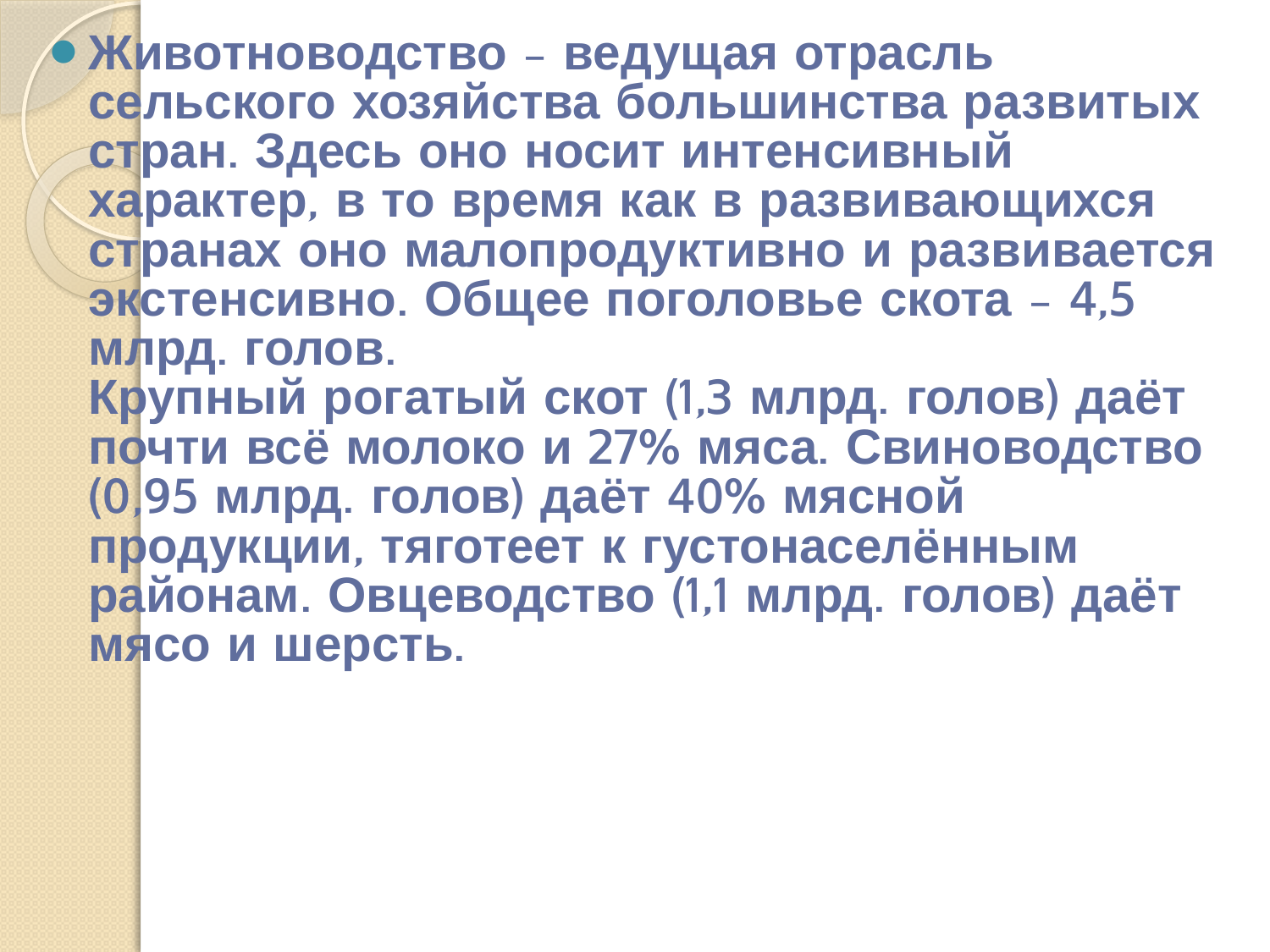

Животноводство – ведущая отрасль сельского хозяйства большинства развитых стран. Здесь оно носит интенсивный характер, в то время как в развивающихся странах оно малопродуктивно и развивается экстенсивно. Общее поголовье скота – 4,5 млрд. голов.						Крупный рогатый скот (1,3 млрд. голов) даёт почти всё молоко и 27% мяса. Свиноводство (0,95 млрд. голов) даёт 40% мясной продукции, тяготеет к густонаселённым районам. Овцеводство (1,1 млрд. голов) даёт мясо и шерсть.